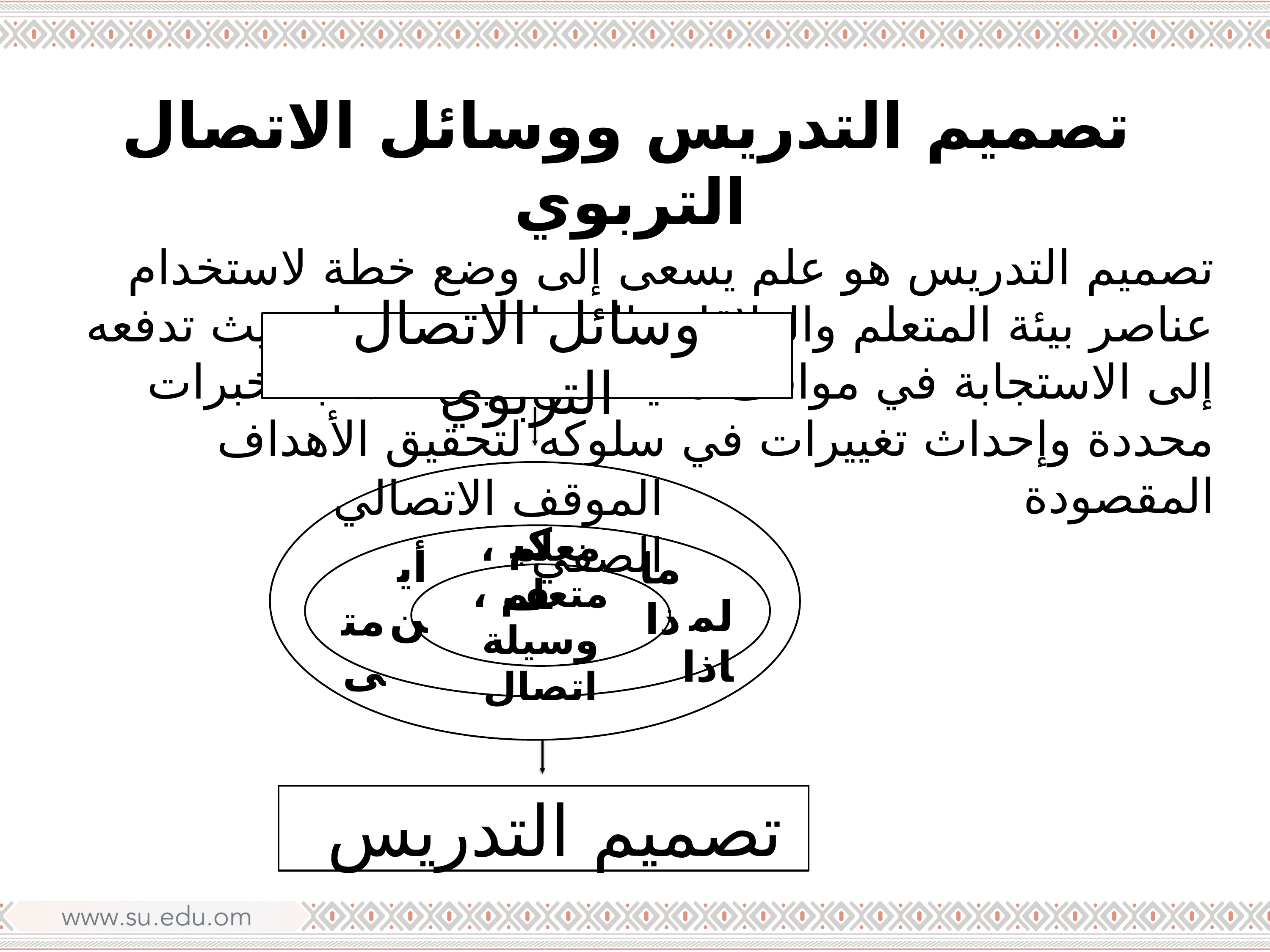

تصميم التدريس ووسائل الاتصال التربوي
تصميم التدريس هو علم يسعى إلى وضع خطة لاستخدام عناصر بيئة المتعلم والعلاقات المترابطة بينهما بحيث تدفعه إلى الاستجابة في مواقف معينة من أجل اكسابه خبرات محددة وإحداث تغييرات في سلوكه لتحقيق الأهداف المقصودة
وسائل الاتصال التربوي

الموقف الاتصالي الصفي
كيف

أين
ماذا
معلم ، متعلم ، وسيلة اتصال
لماذا
متى
تصميم التدريس